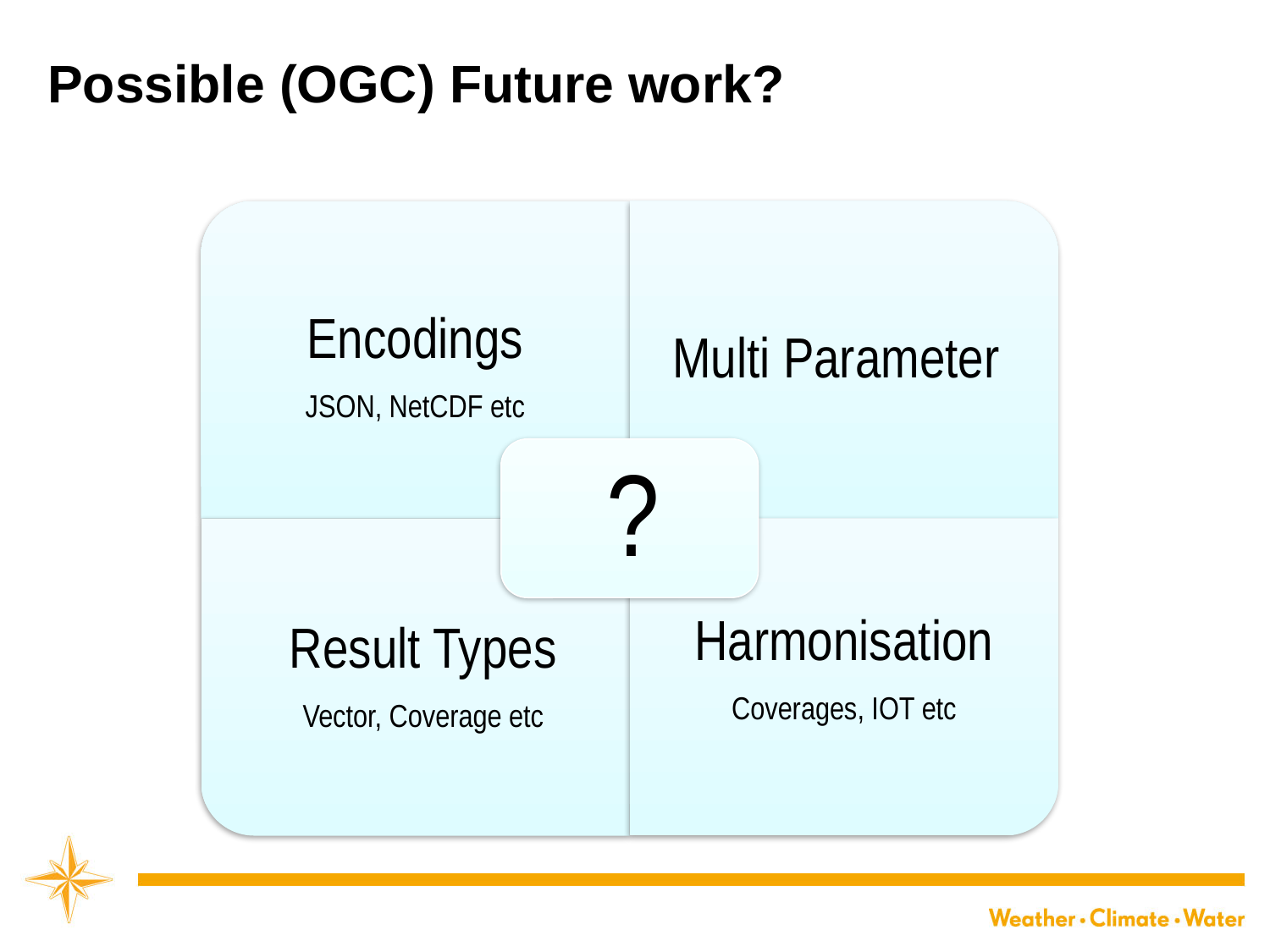

# Possible (OGC) Future work?
Encodings
JSON, NetCDF etc
Multi Parameter
Result Types
Vector, Coverage etc
Harmonisation
Coverages, IOT etc
?